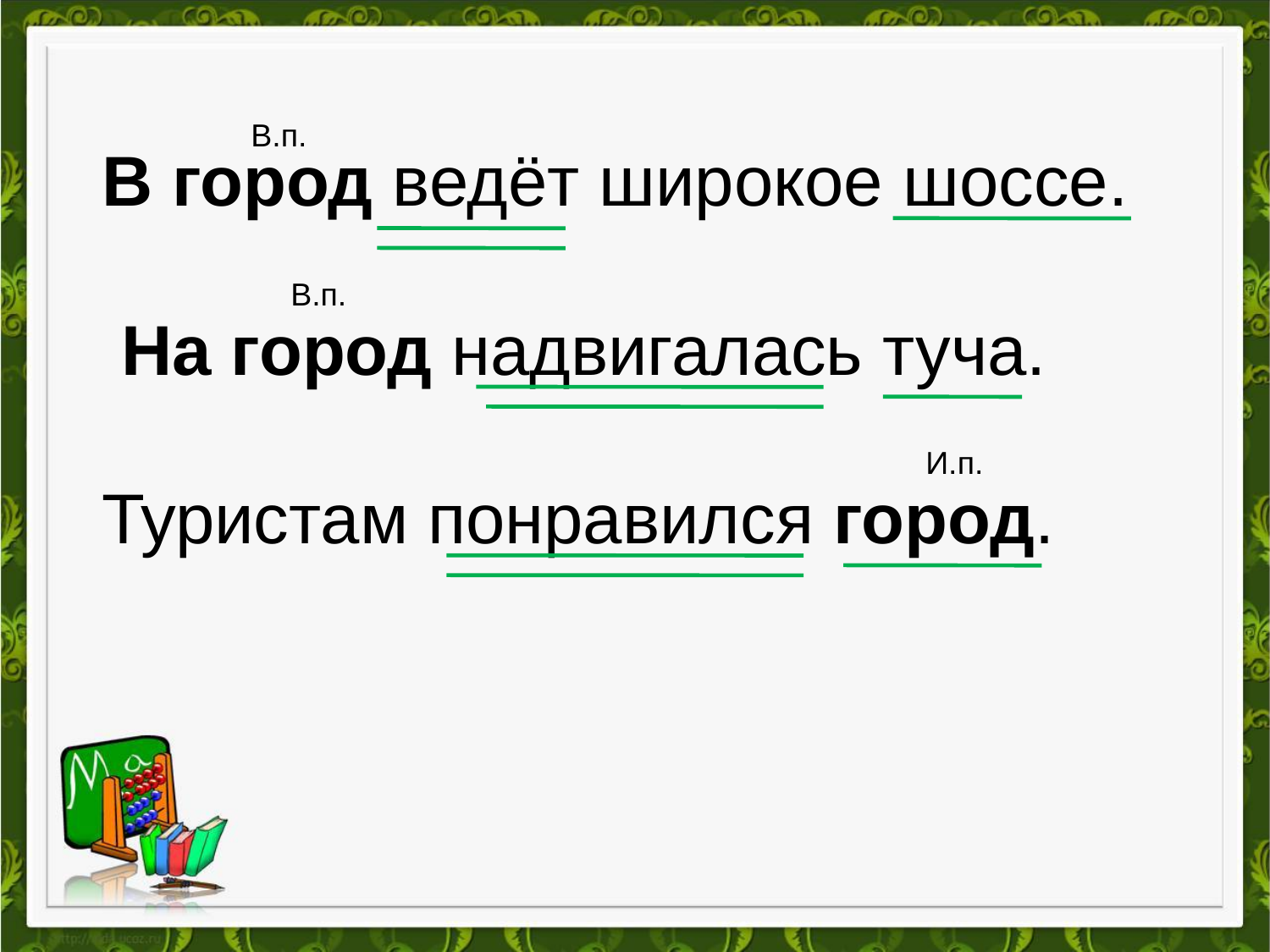

В.п.
В город ведёт широкое шоссе.

 На город надвигалась туча.

Туристам понравился город.
В.п.
И.п.